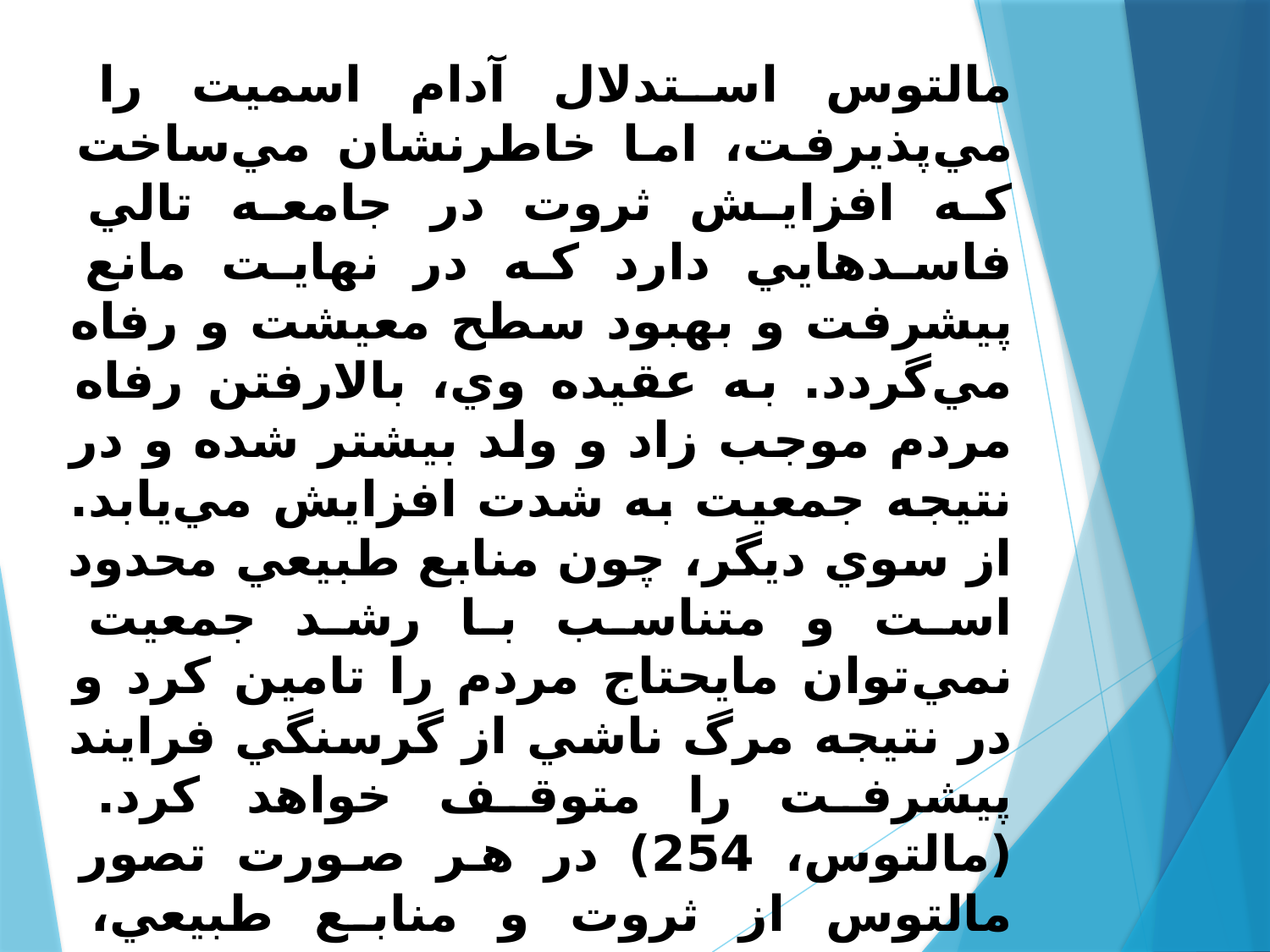

مالتوس استدلال آدام اسميت را مي‌پذيرفت، اما خاطرنشان مي‌ساخت كه افزايش ثروت در جامعه تالي فاسد‌هايي دارد كه در نهايت مانع پيشرفت و بهبود سطح معيشت و رفاه مي‌گردد. به عقيده وي، بالارفتن رفاه مردم موجب زاد و ولد بيشتر شده و در نتيجه جمعيت به شدت افزايش مي‌يابد. از سوي ديگر، چون منابع طبيعي محدود است و متناسب با رشد جمعيت نمي‌توان مايحتاج مردم را تامين كرد و در نتيجه مرگ ناشي از گرسنگي فرايند پيشرفت را متوقف خواهد كرد. (مالتوس، 254) در هر صورت تصور مالتوس از ثروت و منابع طبيعي، تصوري مقداري و غيرپويا است. از نظر وي، منابع طبيعي كميت ثابت و معيني دارند و به صورت يك عامل مستقل بيروني بر زندگي اقتصادي انسان‌ها تاثير مي‌گذارند. اين تصور يادآور انديشه قدما درباره ثروت است.